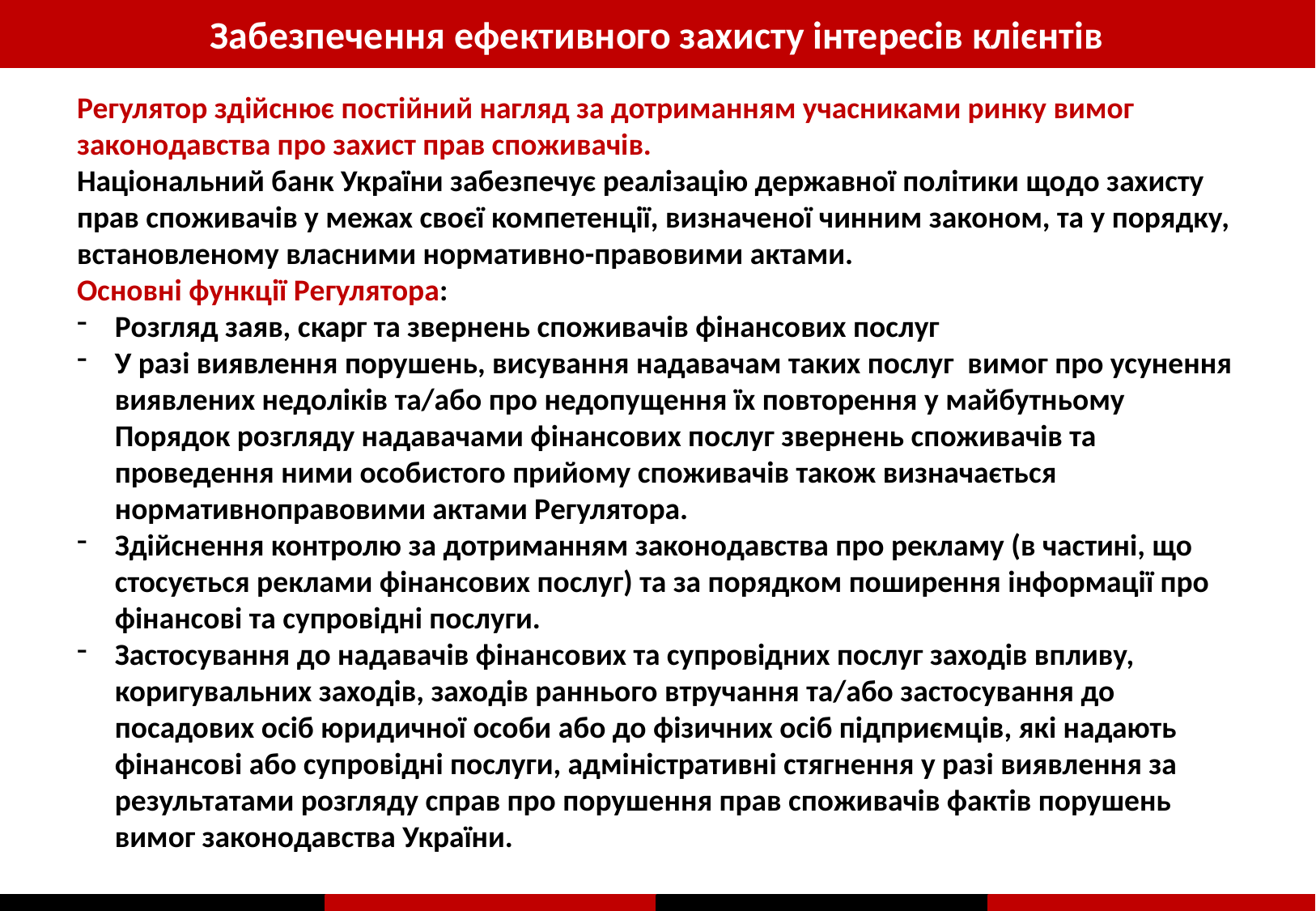

Забезпечення ефективного захисту інтересів клієнтів
Регулятор здійснює постійний нагляд за дотриманням учасниками ринку вимог законодавства про захист прав споживачів.
Національний банк України забезпечує реалізацію державної політики щодо захисту прав споживачів у межах своєї компетенції, визначеної чинним законом, та у порядку, встановленому власними нормативно-правовими актами.
Основні функції Регулятора:
Розгляд заяв, скарг та звернень споживачів фінансових послуг
У разі виявлення порушень, висування надавачам таких послуг  вимог про усунення виявлених недоліків та/або про недопущення їх повторення у майбутньому Порядок розгляду надавачами фінансових послуг звернень споживачів та проведення ними особистого прийому споживачів також визначається нормативноправовими актами Регулятора.
Здійснення контролю за дотриманням законодавства про рекламу (в частині, що стосується реклами фінансових послуг) та за порядком поширення інформації про фінансові та супровідні послуги.
Застосування до надавачів фінансових та супровідних послуг заходів впливу, коригувальних заходів, заходів раннього втручання та/або застосування до посадових осіб юридичної особи або до фізичних осіб підприємців, які надають фінансові або супровідні послуги, адміністративні стягнення у разі виявлення за результатами розгляду справ про порушення прав споживачів фактів порушень вимог законодавства України.